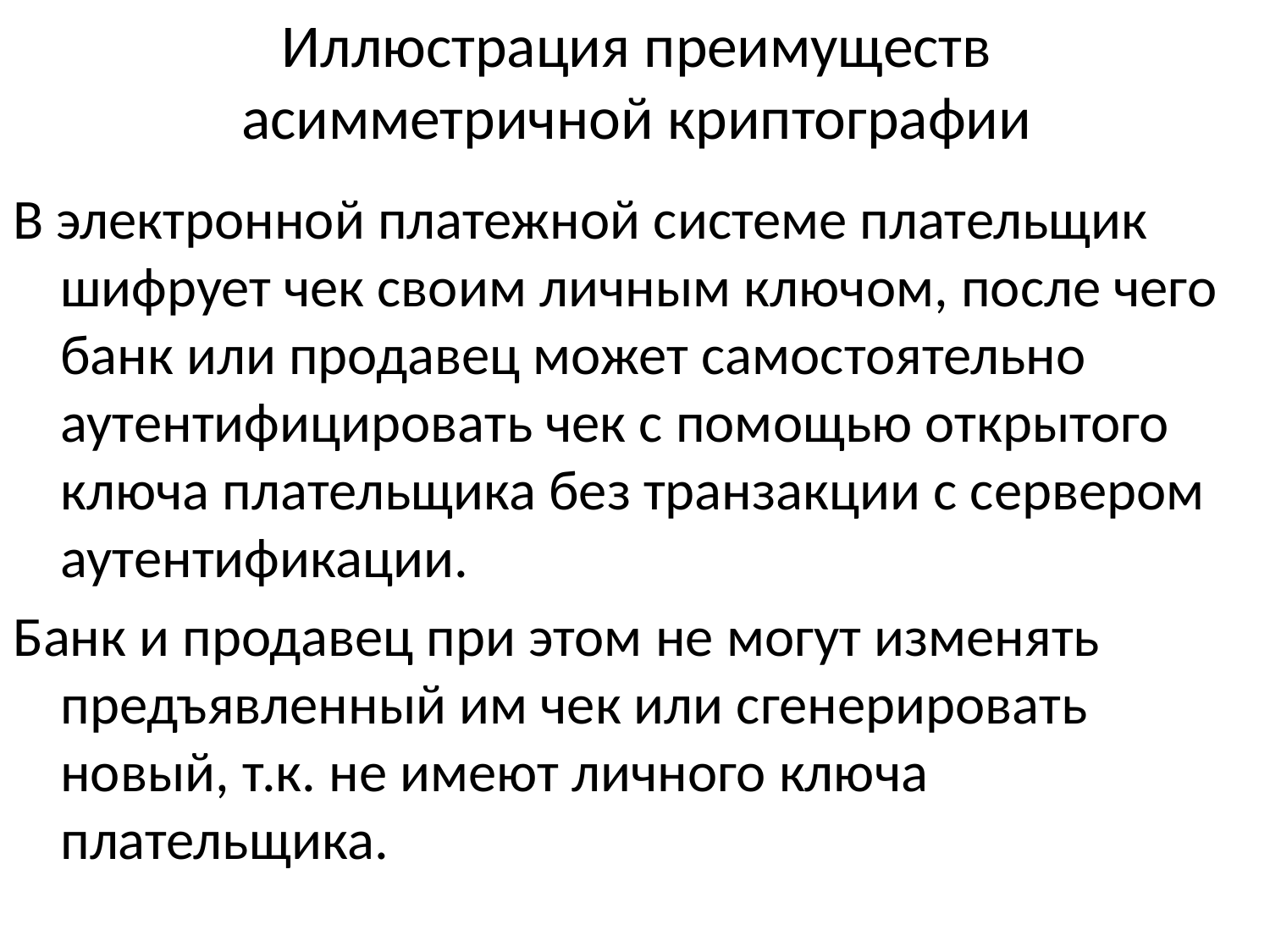

# Иллюстрация преимуществ асимметричной криптографии
В электронной платежной системе плательщик шифрует чек своим личным ключом, после чего банк или продавец может самостоятельно аутентифицировать чек с помощью открытого ключа плательщика без транзакции с сервером аутентификации.
Банк и продавец при этом не могут изменять предъявленный им чек или сгенерировать новый, т.к. не имеют личного ключа плательщика.